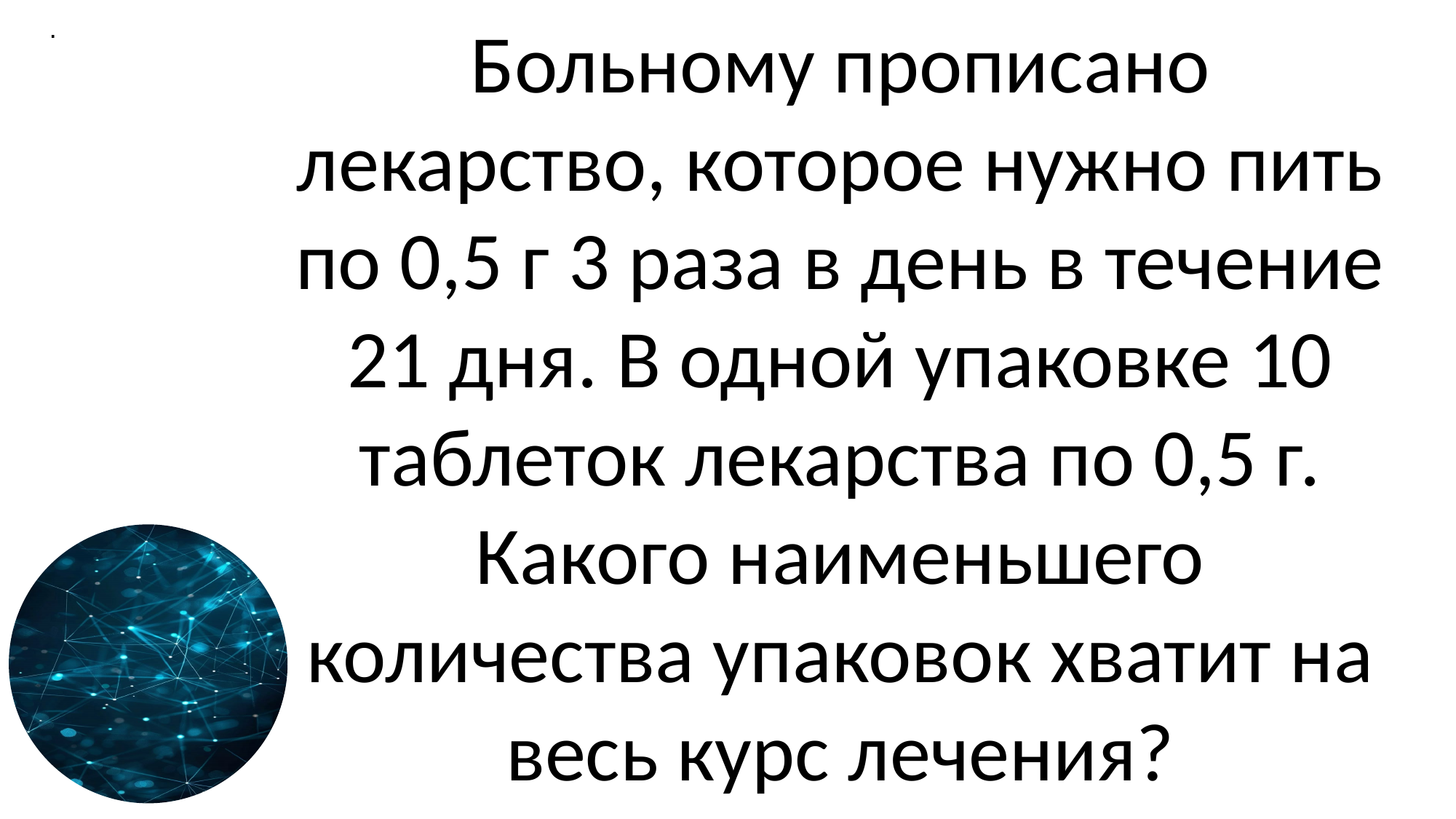

#
.
Больному прописано лекарство, которое нужно пить по 0,5 г 3 раза в день в течение 21 дня. В одной упаковке 10 таблеток лекарства по 0,5 г. Какого наименьшего количества упаковок хватит на весь курс лечения?